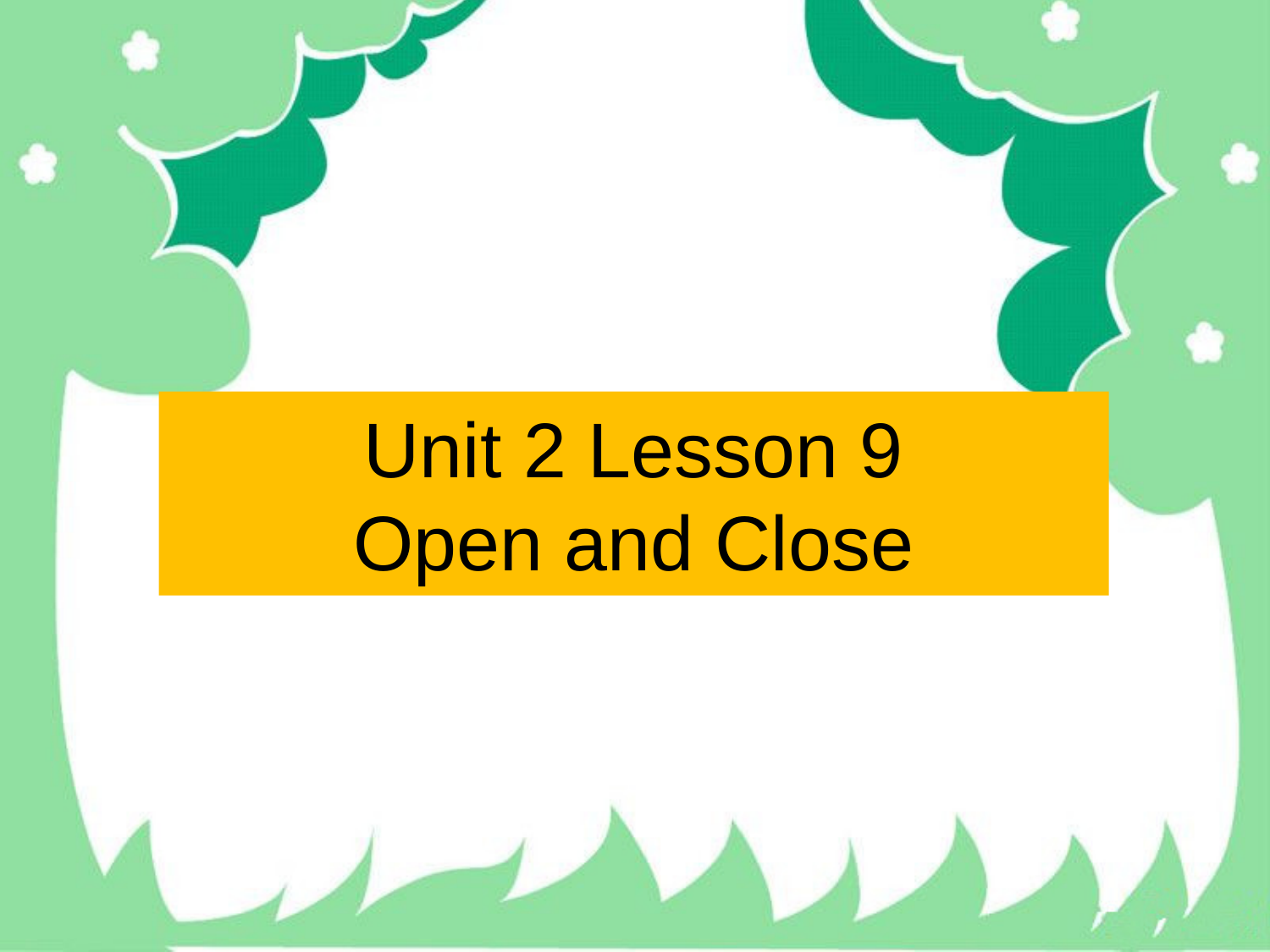

Unit 2 Lesson 9
Open and Close